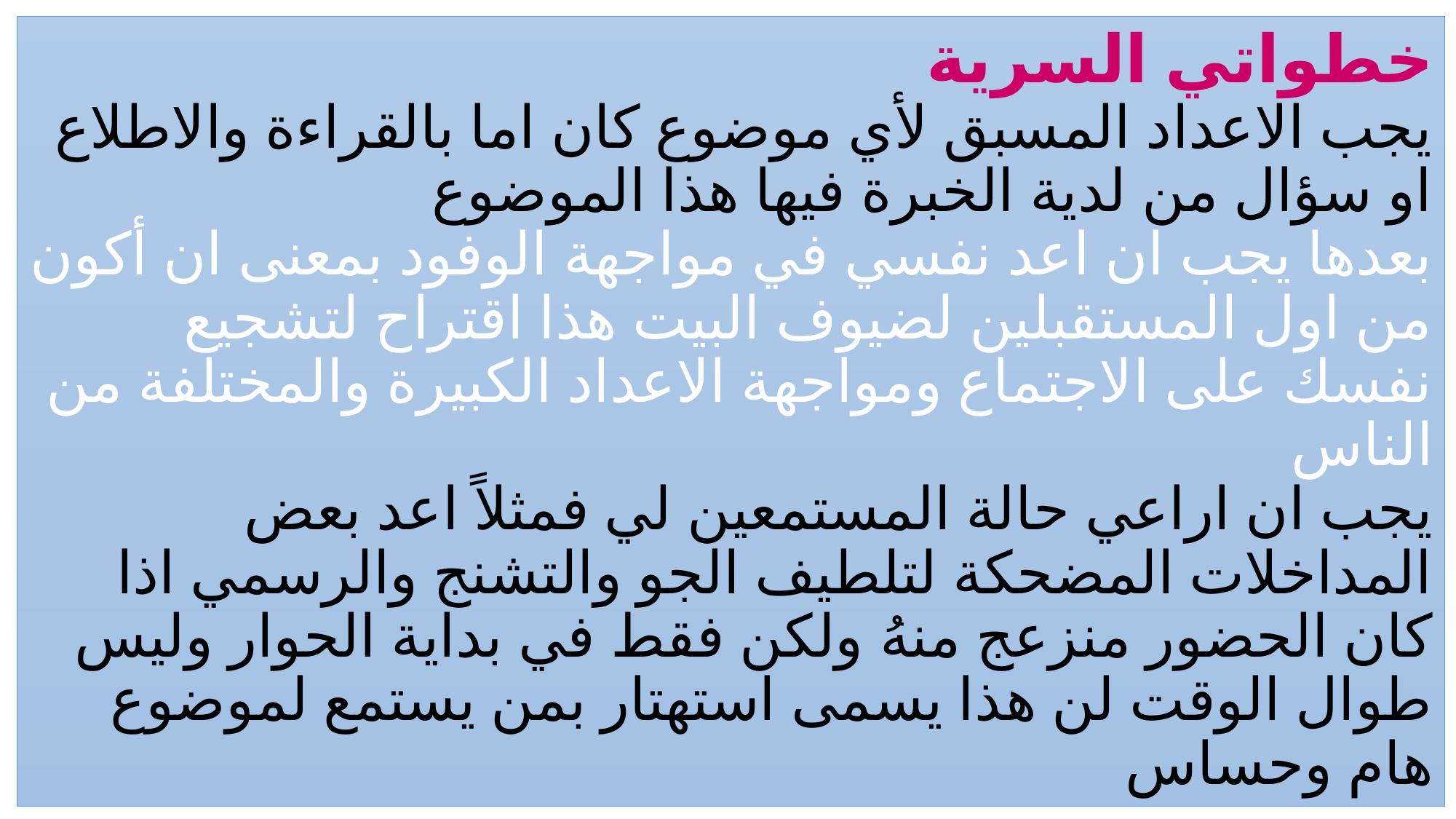

# خطواتي السرية يجب الاعداد المسبق لأي موضوع كان اما بالقراءة والاطلاع او سؤال من لدية الخبرة فيها هذا الموضوع بعدها يجب ان اعد نفسي في مواجهة الوفود بمعنى ان أكون من اول المستقبلين لضيوف البيت هذا اقتراح لتشجيع نفسك على الاجتماع ومواجهة الاعداد الكبيرة والمختلفة من الناس يجب ان اراعي حالة المستمعين لي فمثلاً اعد بعض المداخلات المضحكة لتلطيف الجو والتشنج والرسمي اذا كان الحضور منزعج منهُ ولكن فقط في بداية الحوار وليس طوال الوقت لن هذا يسمى استهتار بمن يستمع لموضوع هام وحساس